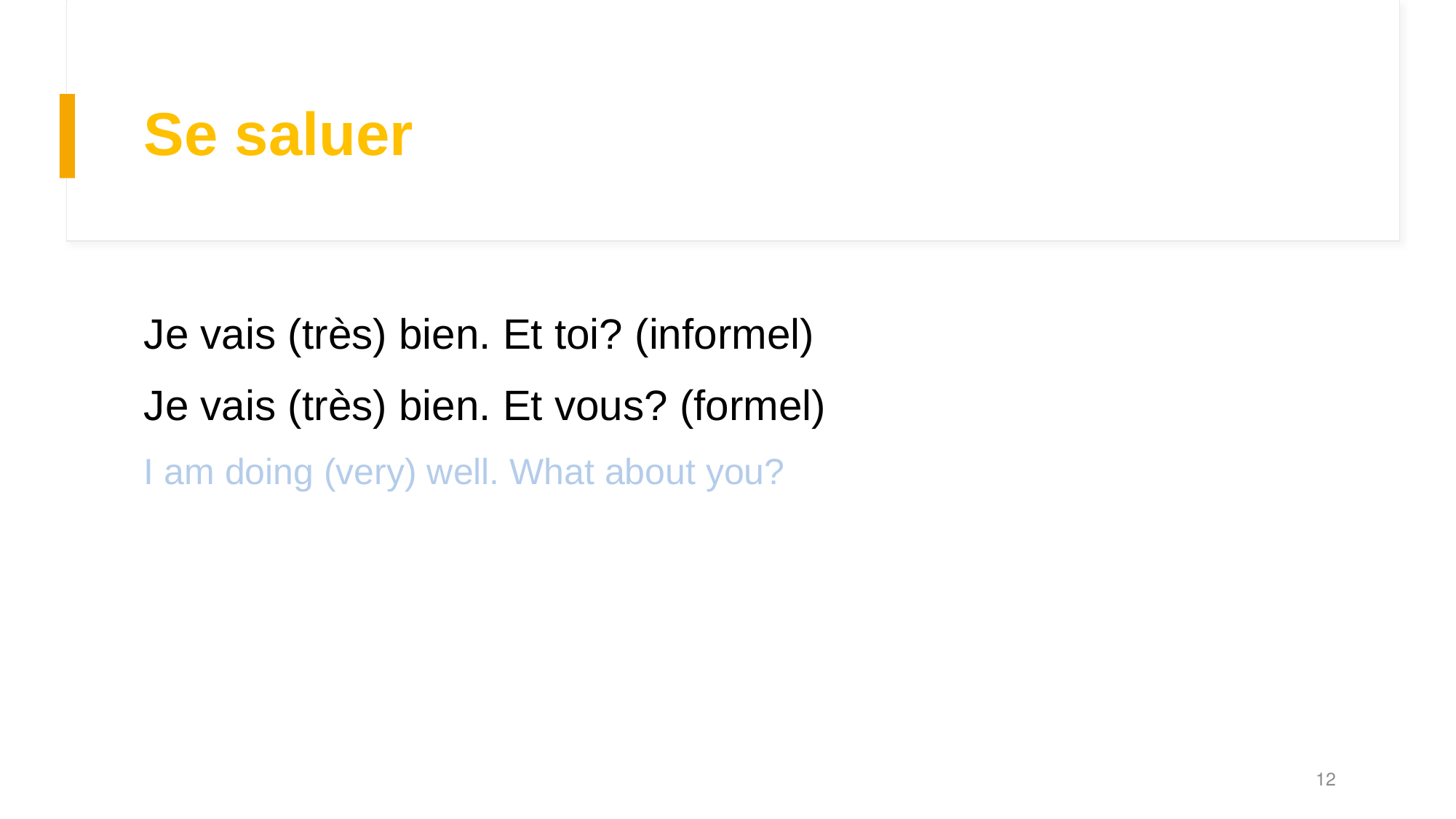

# Se saluer
Je vais (très) bien. Et toi? (informel)
Je vais (très) bien. Et vous? (formel)
I am doing (very) well. What about you?

12